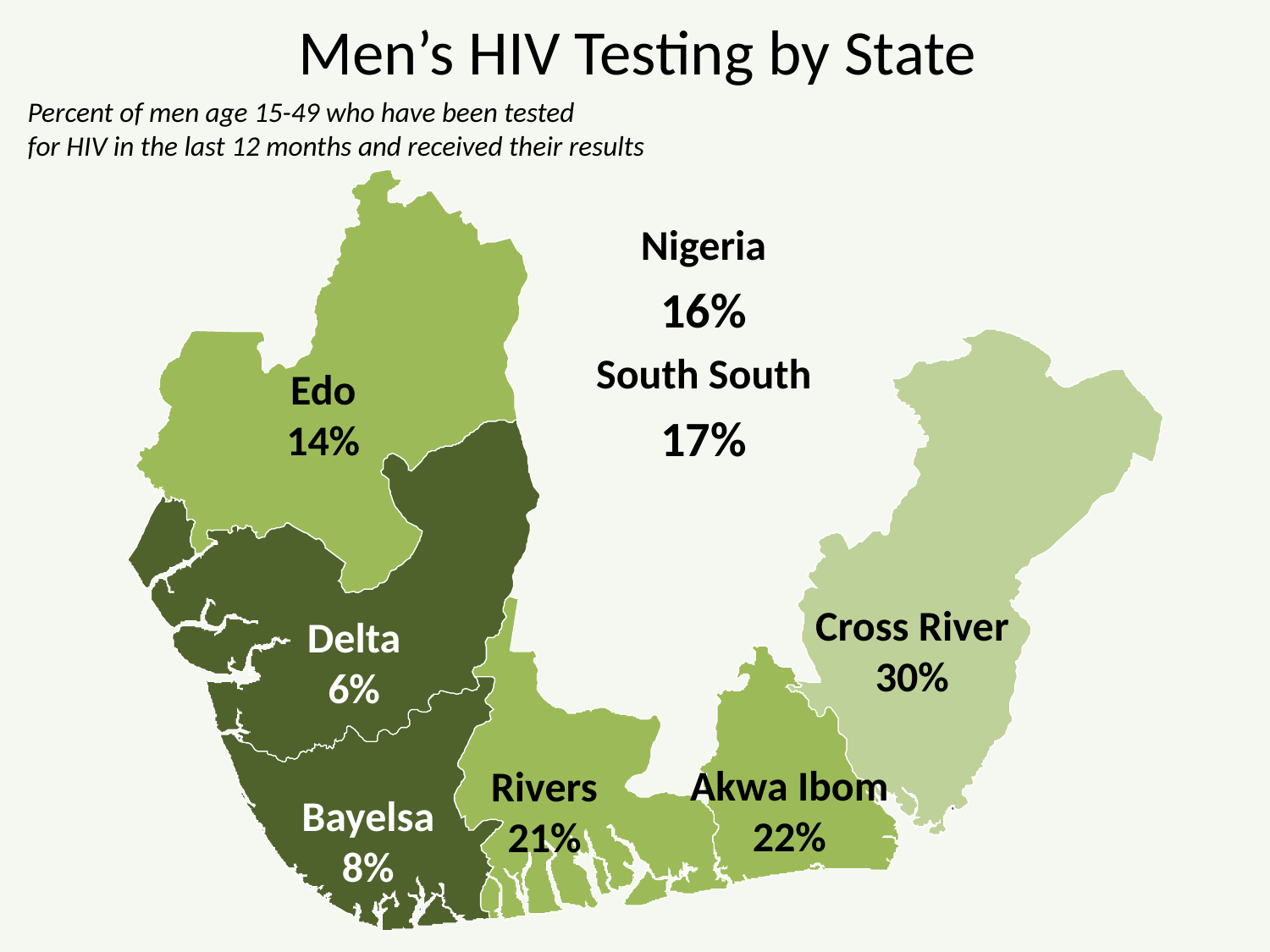

# Men’s HIV Testing by State

Percent of men age 15-49 who have been tested
for HIV in the last 12 months and received their results

Nigeria
16%
South South
17%
Edo
14%
Cross River
30%
Delta
6%
Akwa Ibom
22%
Rivers
21%
Bayelsa
8%